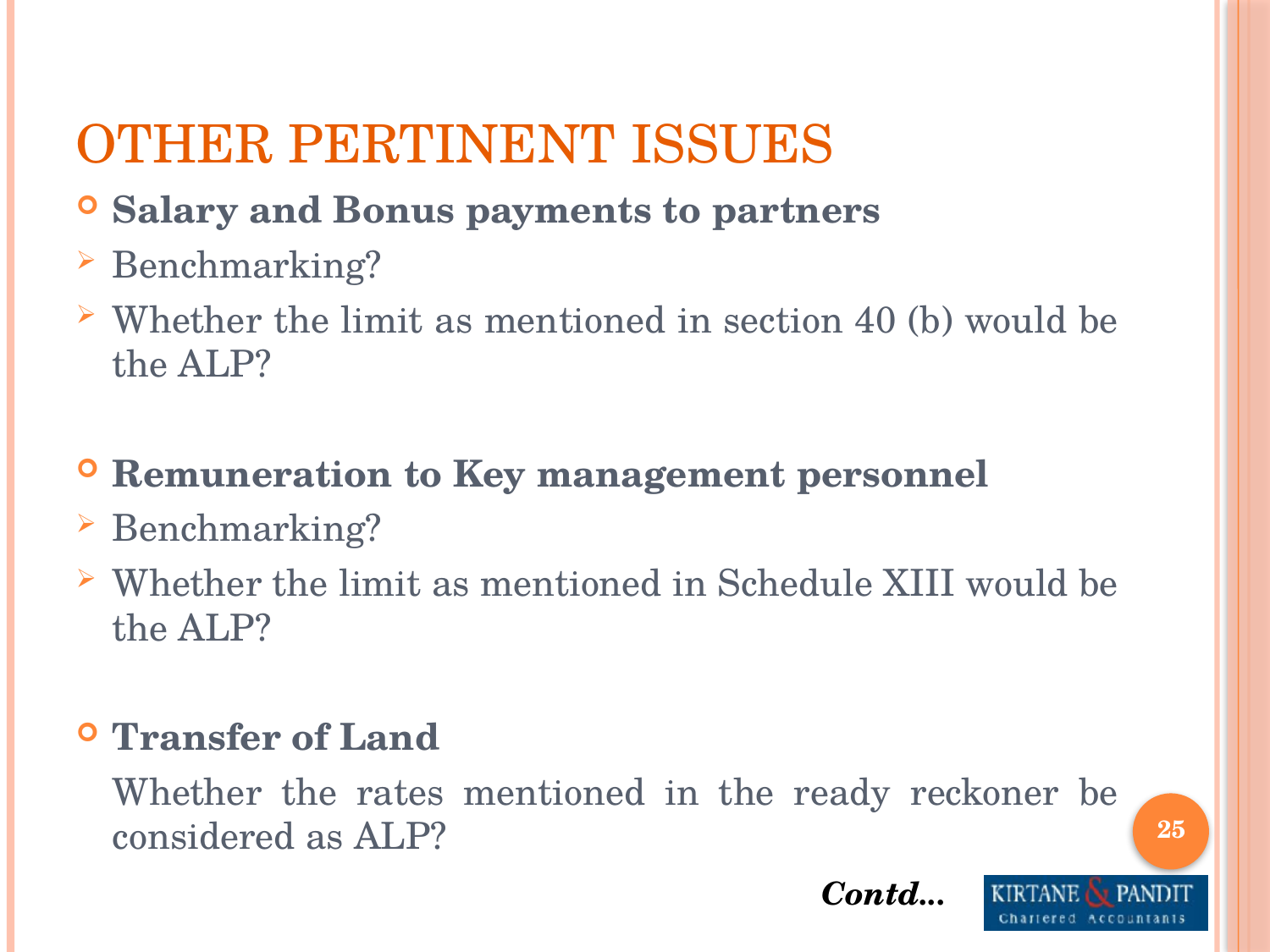

# Other Pertinent Issues
Salary and Bonus payments to partners
Benchmarking?
Whether the limit as mentioned in section 40 (b) would be the ALP?

Remuneration to Key management personnel
Benchmarking?
Whether the limit as mentioned in Schedule XIII would be the ALP?

Transfer of Land
	Whether the rates mentioned in the ready reckoner be considered as ALP?

25

           Contd...